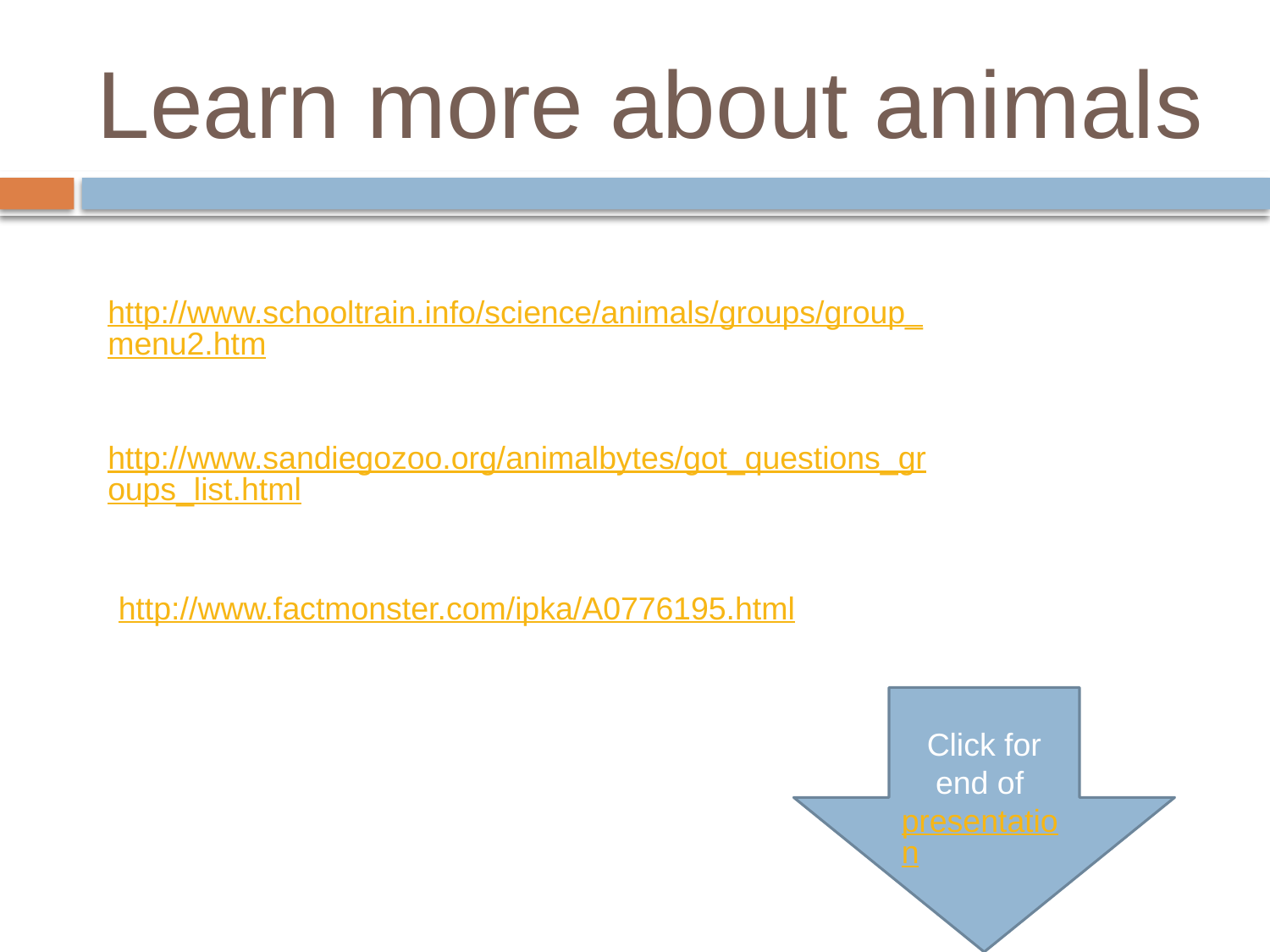

# Learn more about animals
http://www.schooltrain.info/science/animals/groups/group_menu2.htm
http://www.sandiegozoo.org/animalbytes/got_questions_groups_list.html
http://www.factmonster.com/ipka/A0776195.html
Click for end of presentation